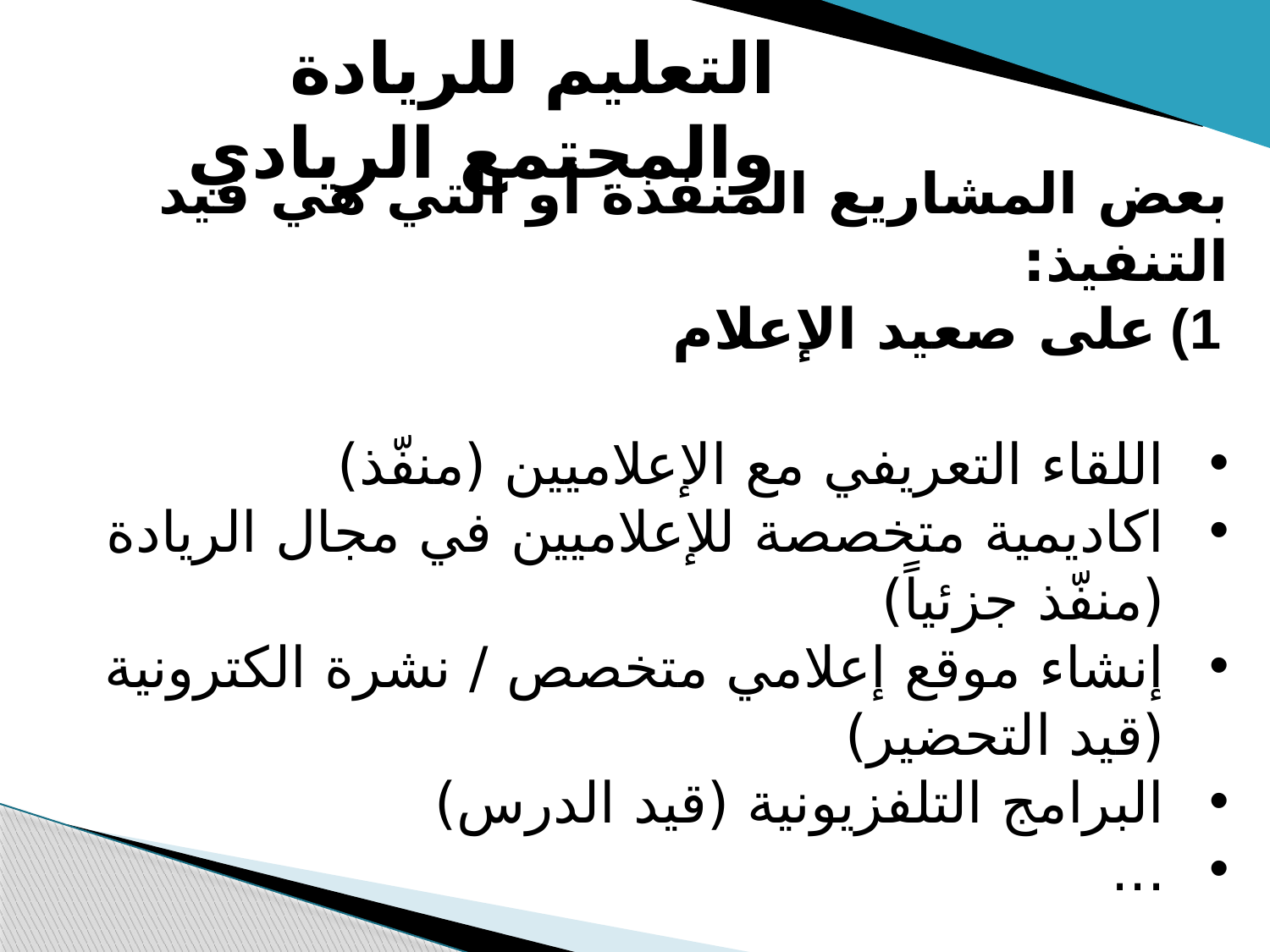

التعليم للريادة والمجتمع الريادي

بعض المشاريع المنفذة أو التي هي قيد التنفيذ:
على صعيد الإعلام

اللقاء التعريفي مع الإعلاميين (منفّذ)
اكاديمية متخصصة للإعلاميين في مجال الريادة (منفّذ جزئياً)
إنشاء موقع إعلامي متخصص / نشرة الكترونية (قيد التحضير)
البرامج التلفزيونية (قيد الدرس)
...